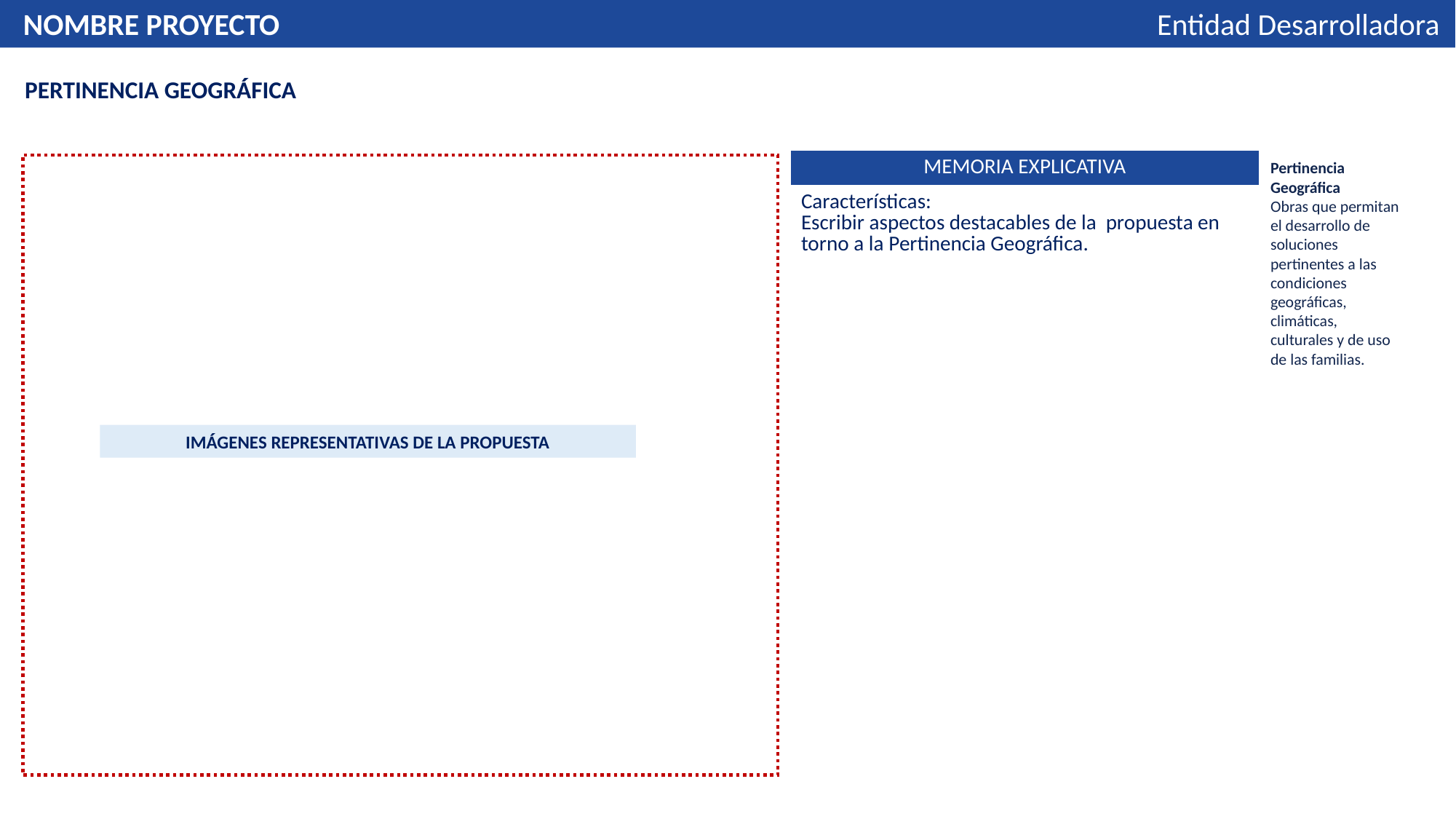

NOMBRE PROYECTO                                                                                                                               Entidad Desarrolladora
PERTINENCIA GEOGRÁFICA

| MEMORIA EXPLICATIVA |
| --- |
| Características: Escribir aspectos destacables de la propuesta en torno a la Pertinencia Geográfica. |
Pertinencia Geográfica
Obras que permitan el desarrollo de soluciones pertinentes a las condiciones geográficas, climáticas, culturales y de uso de las familias.

IMÁGENES REPRESENTATIVAS DE LA PROPUESTA